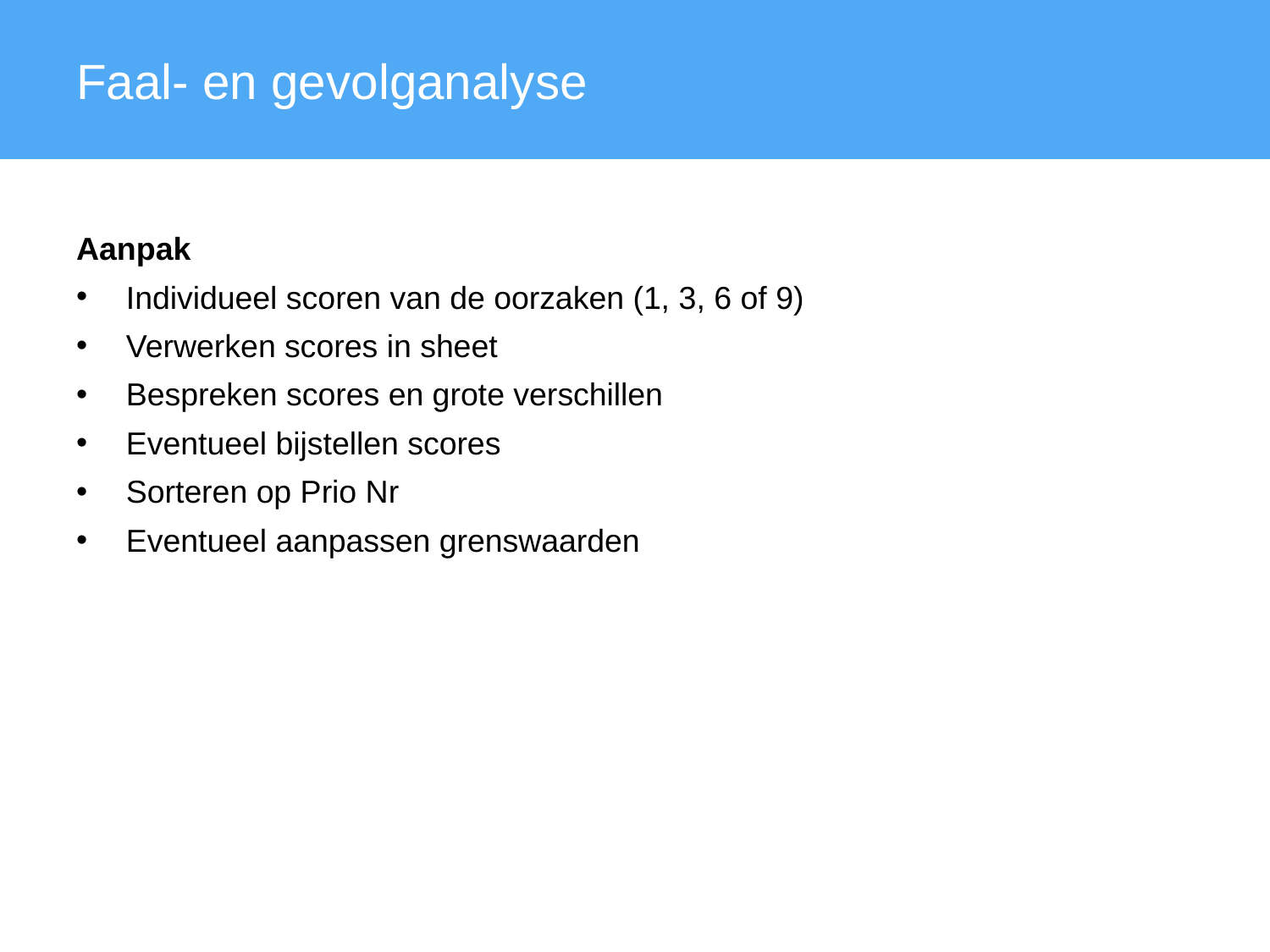

Faal- en gevolganalyse
Aanpak
Individueel scoren van de oorzaken (1, 3, 6 of 9)
Verwerken scores in sheet
Bespreken scores en grote verschillen
Eventueel bijstellen scores
Sorteren op Prio Nr
Eventueel aanpassen grenswaarden